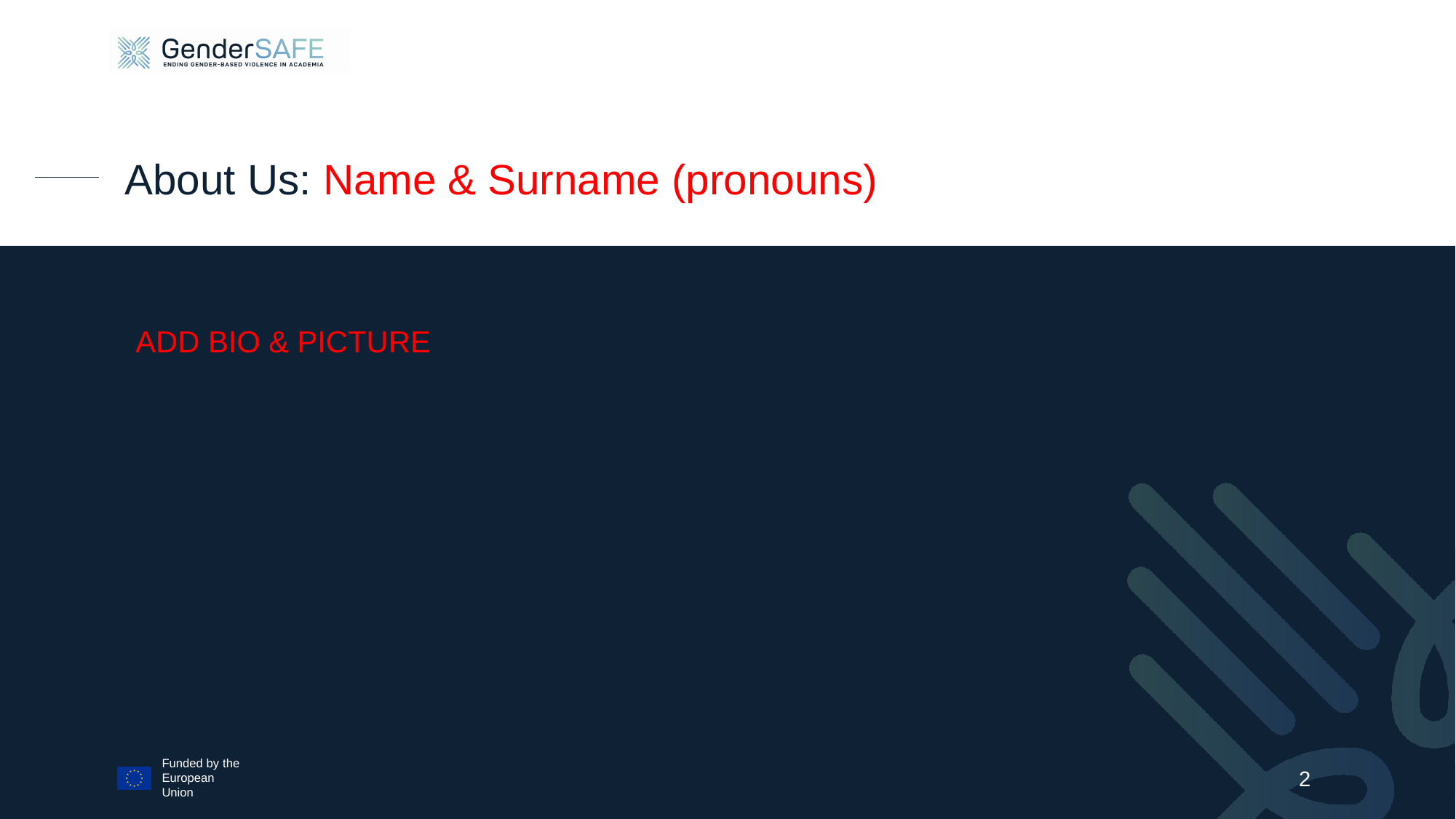

# About Us: Name & Surname (pronouns)
ADD BIO & PICTURE